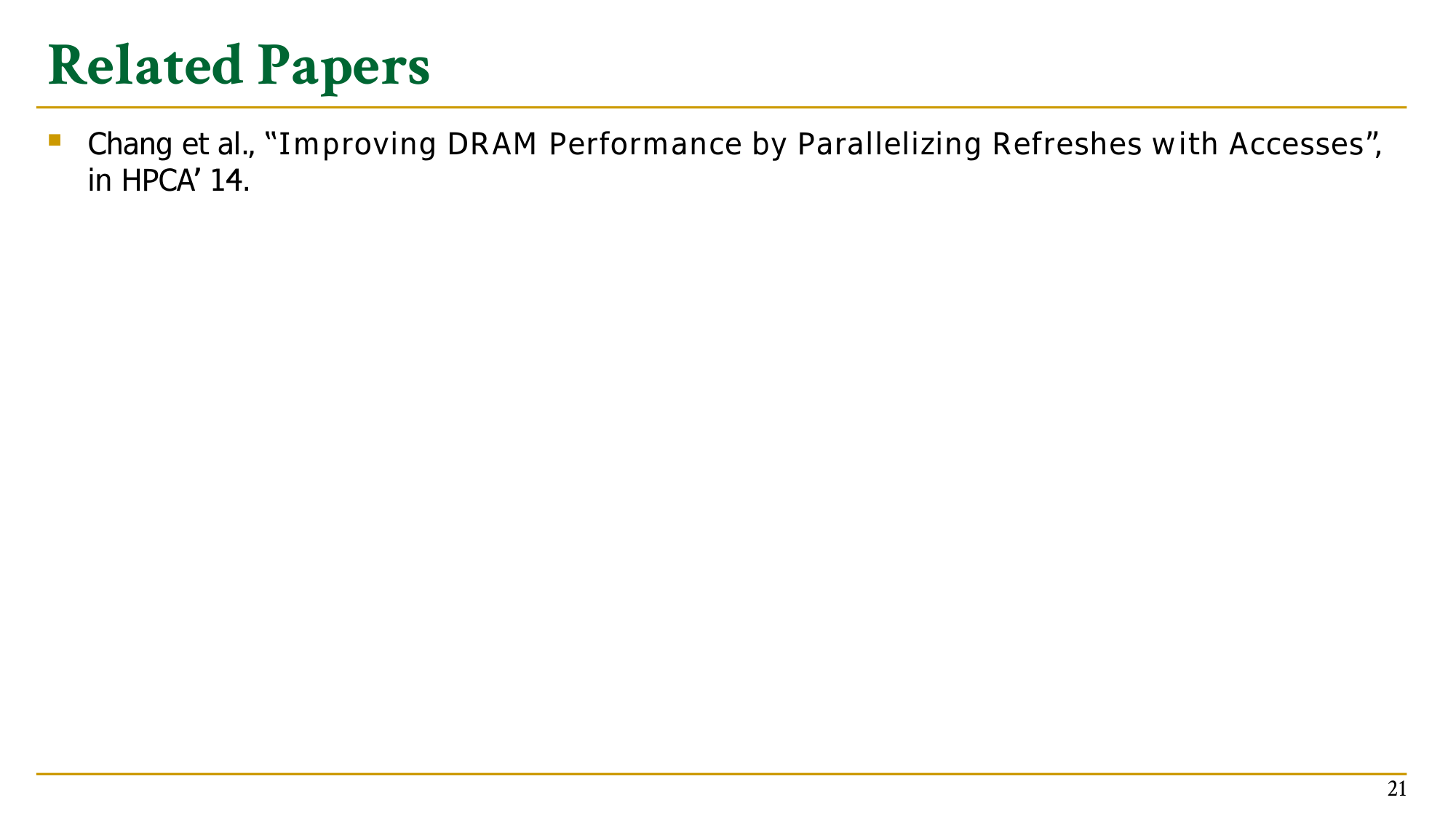

# Related Papers
Chang et al., “Improving DRAM Performance by Parallelizing Refreshes with Accesses”, in HPCA’ 14.
21